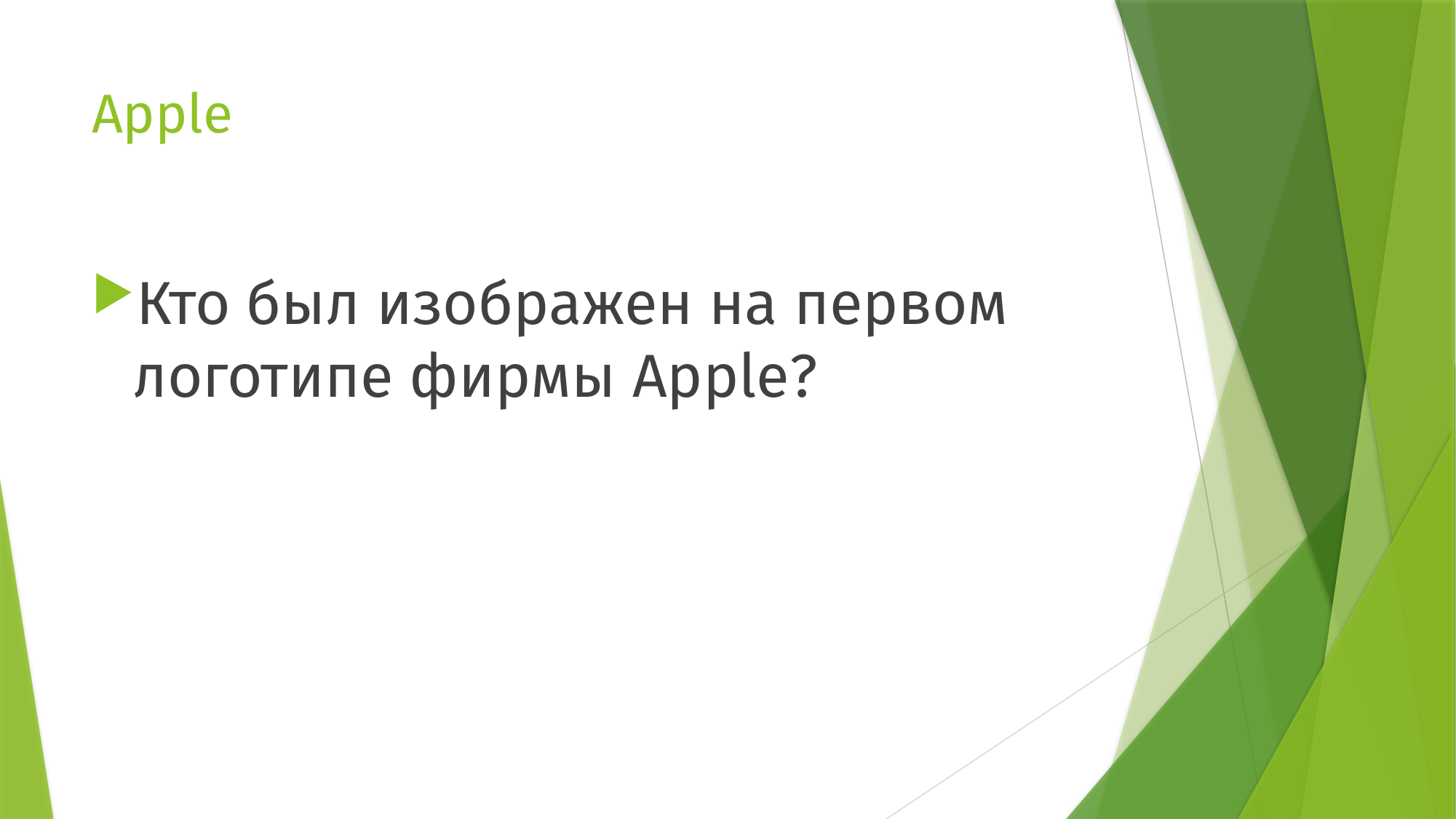

# Apple
Кто был изображен на первом логотипе фирмы Apple?